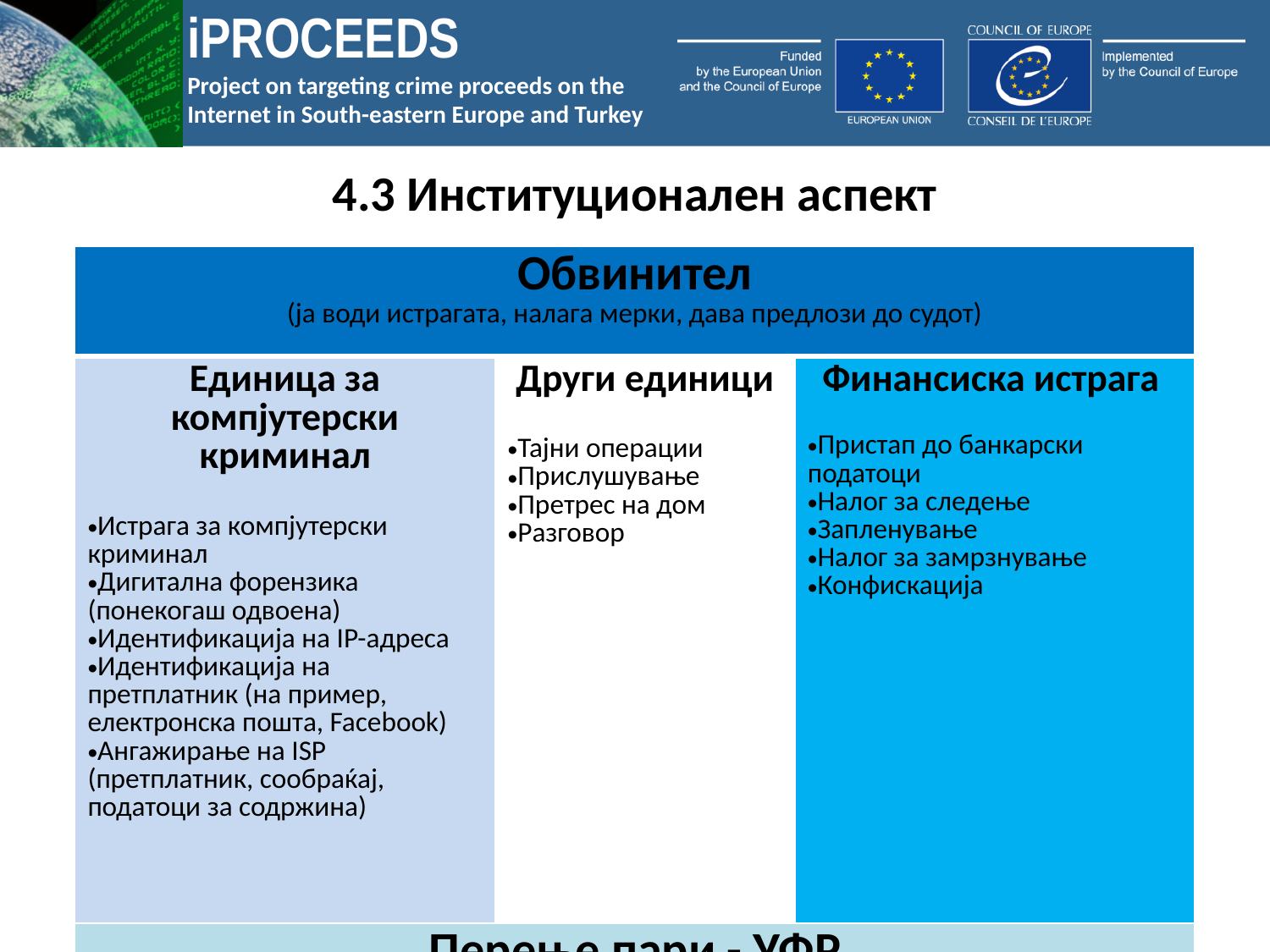

# 4.3 Институционален аспект
| Обвинител (ја води истрагата, налага мерки, дава предлози до судот) |  |  |
| --- | --- | --- |
| Единица за компјутерски криминал Истрага за компјутерски криминал Дигитална форензика (понекогаш одвоена) Идентификација на IP-адреса Идентификација на претплатник (на пример, електронска пошта, Facebook) Ангажирање на ISP (претплатник, сообраќај, податоци за содржина) | Други единици Тајни операции Прислушување Претрес на дом Разговор | Финансиска истрага Пристап до банкарски податоци Налог за следење Запленување Налог за замрзнување Конфискација |
| Перење пари - УФР STR-анализа пристап до банкарските податоци/анализа одложување на сомнителна финансиска трансакција |  |  |